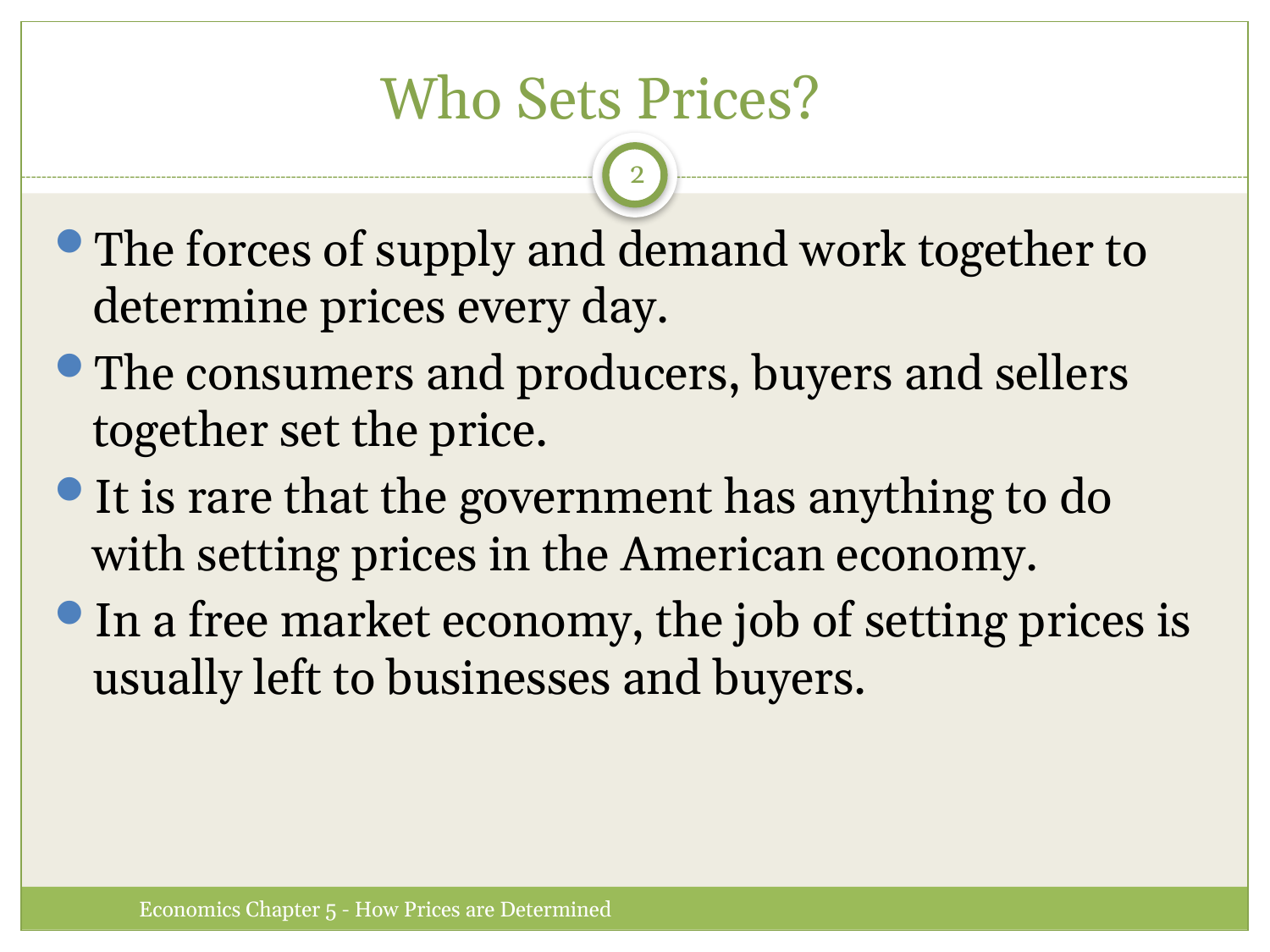

# Who Sets Prices?
2
The forces of supply and demand work together to determine prices every day.
The consumers and producers, buyers and sellers together set the price.
It is rare that the government has anything to do with setting prices in the American economy.
In a free market economy, the job of setting prices is usually left to businesses and buyers.
Economics Chapter 5 - How Prices are Determined